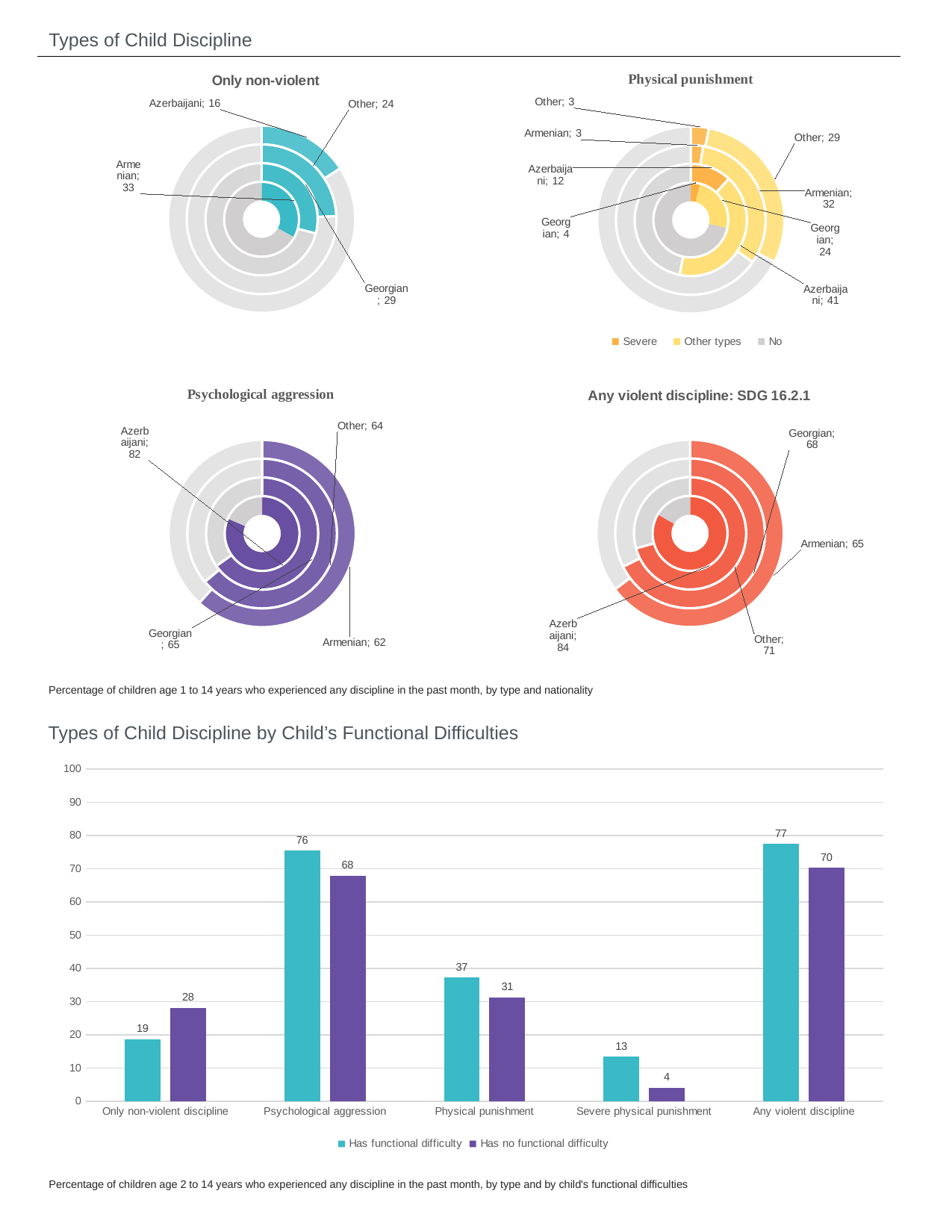

Types of Child Discipline

### Chart: Only non-violent

| Category | Armenian | Georgian | Other | Azerbaijani |
|---|---|---|---|---|
| Yes | 33.06787430390488 | 29.110767199939428 | 24.355158043405343 | 15.86549581873166 |
| No | 66.93212569609511 | 70.88923280006057 | 75.64484195659466 | 84.13450418126834 |

### Chart

| Category | Georgian | Azerbaijani | Armenian | Other |
|---|---|---|---|---|
| Severe | 4.066839534543823 | 11.877271885748183 | 2.679533584650607 | 3.117429962620265 |
| Other types | 24.418622855247378 | 41.38014256600944 | 31.818809747963556 | 29.26389096008059 |
| No | 71.51453761020879 | 46.742585548242374 | 65.50165666738586 | 67.61867907729915 |

### Chart

| Category | Azerbaijani | Georgian | Other | Armenian |
|---|---|---|---|---|
| Yes | 81.52828887186877 | 65.20839690457406 | 63.842789545865585 | 61.72050723959358 |
| No | 18.471711128131176 | 34.791603095425955 | 36.157210454134386 | 38.27949276040642 |

### Chart: Any violent discipline: SDG 16.2.1

| Category | Azerbaijani | Other | Georgian | Armenian |
|---|---|---|---|---|
| Yes | 83.50138800330417 | 70.6985235705661 | 67.65435870380979 | 64.81760519520007 |
| No | 16.49861199669583 | 29.301476429433905 | 32.34564129619021 | 35.18239480479993 |
Percentage of children age 1 to 14 years who experienced any discipline in the past month, by type and nationality
Types of Child Discipline by Child’s Functional Difficulties

### Chart

| Category | Has functional difficulty | Has no functional difficulty |
|---|---|---|
| Only non-violent discipline | 18.754349484291623 | 28.196052803356668 |
| Psychological aggression | 75.5027309604806 | 67.92194814696873 |
| Physical punishment | 37.234769137233805 | 31.252427597042114 |
| Severe physical punishment | 13.428689375503492 | 4.1167946628142165 |
| Any violent discipline | 77.41144430768534 | 70.2767541761444 |
Percentage of children age 2 to 14 years who experienced any discipline in the past month, by type and by child's functional difficulties